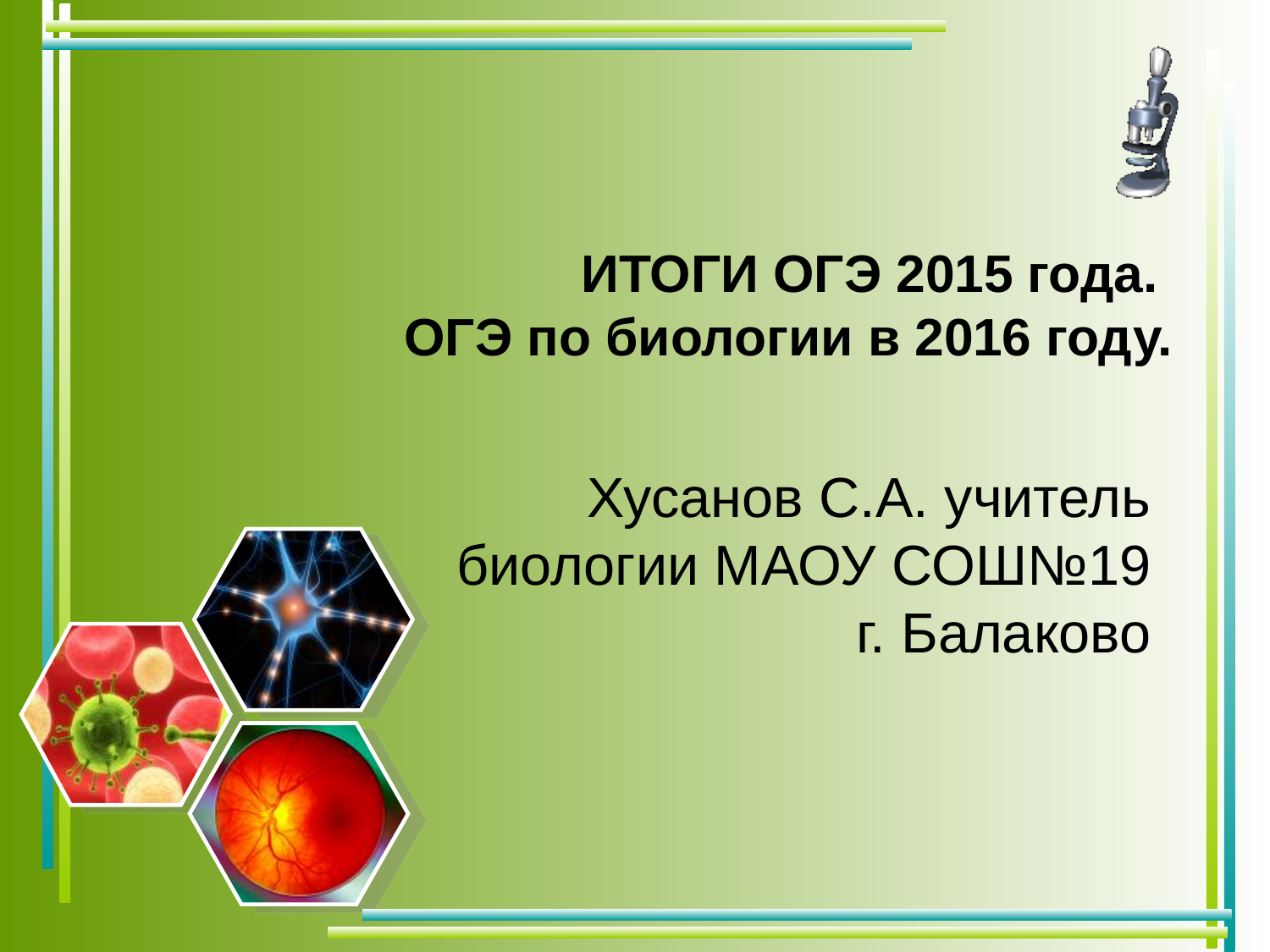

# ИТОГИ ОГЭ 2015 года. ОГЭ по биологии в 2016 году.
Хусанов С.А. учитель биологии МАОУ СОШ№19 г. Балаково